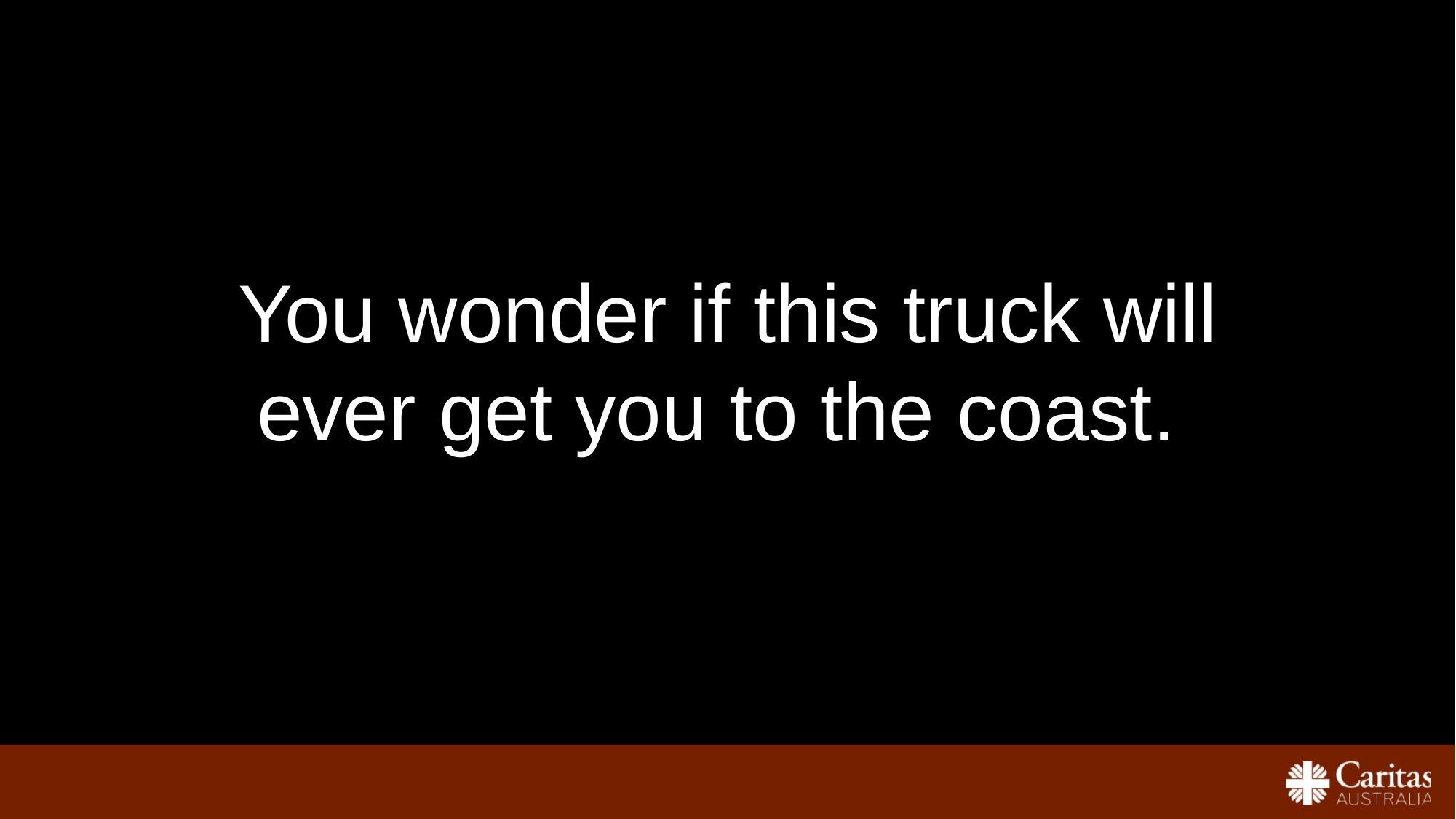

You wonder if this truck will ever get you to the coast.